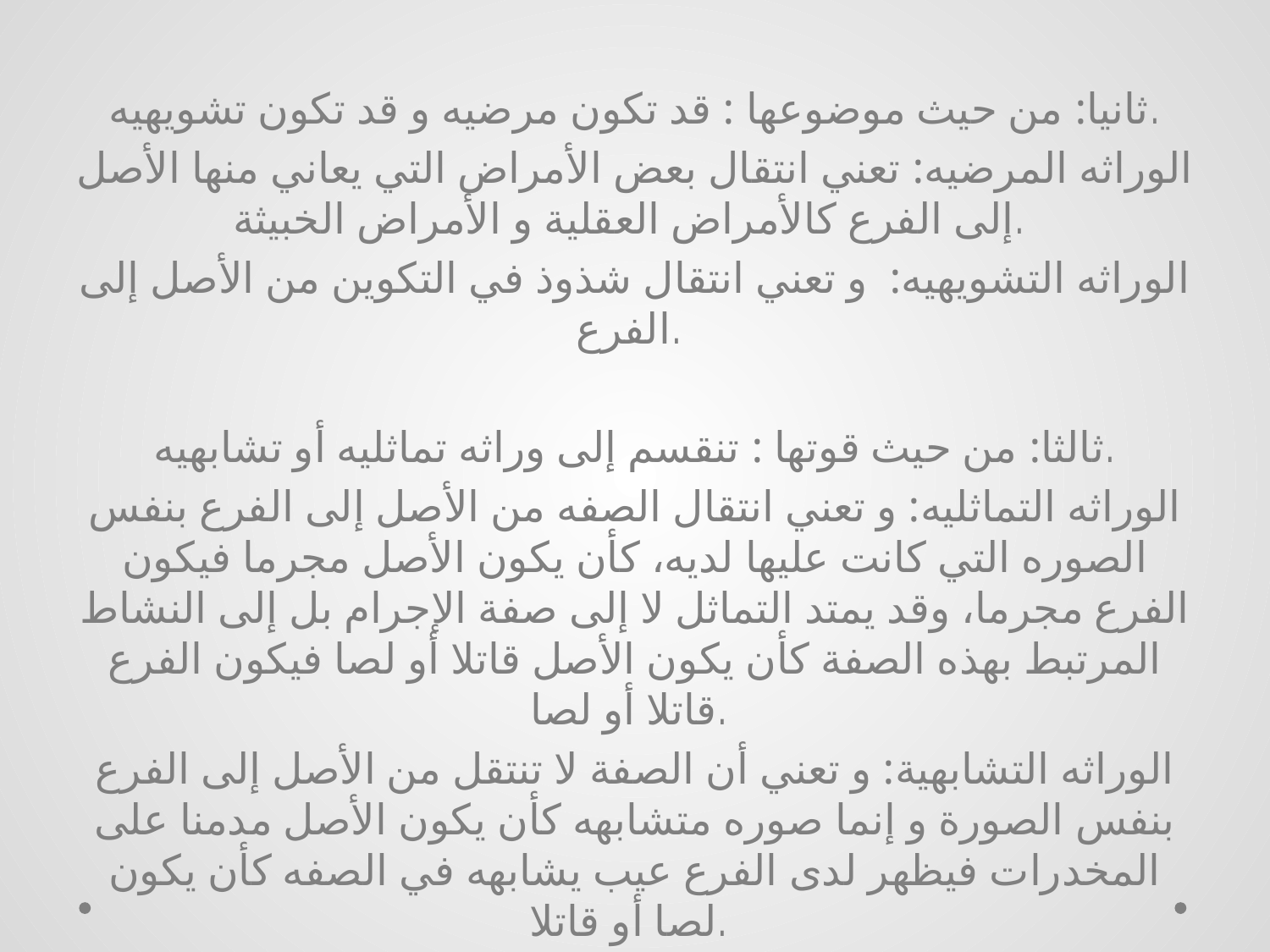

ثانيا: من حيث موضوعها : قد تكون مرضيه و قد تكون تشويهيه.
الوراثه المرضيه: تعني انتقال بعض الأمراض التي يعاني منها الأصل إلى الفرع كالأمراض العقلية و الأمراض الخبيثة.
الوراثه التشويهيه:  و تعني انتقال شذوذ في التكوين من الأصل إلى الفرع.

ثالثا: من حيث قوتها : تنقسم إلى وراثه تماثليه أو تشابهيه.
الوراثه التماثليه: و تعني انتقال الصفه من الأصل إلى الفرع بنفس الصوره التي كانت عليها لديه، كأن يكون الأصل مجرما فيكون الفرع مجرما، وقد يمتد التماثل لا إلى صفة الإجرام بل إلى النشاط المرتبط بهذه الصفة كأن يكون الأصل قاتلا أو لصا فيكون الفرع قاتلا أو لصا.
الوراثه التشابهية: و تعني أن الصفة لا تنتقل من الأصل إلى الفرع بنفس الصورة و إنما صوره متشابهه كأن يكون الأصل مدمنا على المخدرات فيظهر لدى الفرع عيب يشابهه في الصفه كأن يكون لصا أو قاتلا.